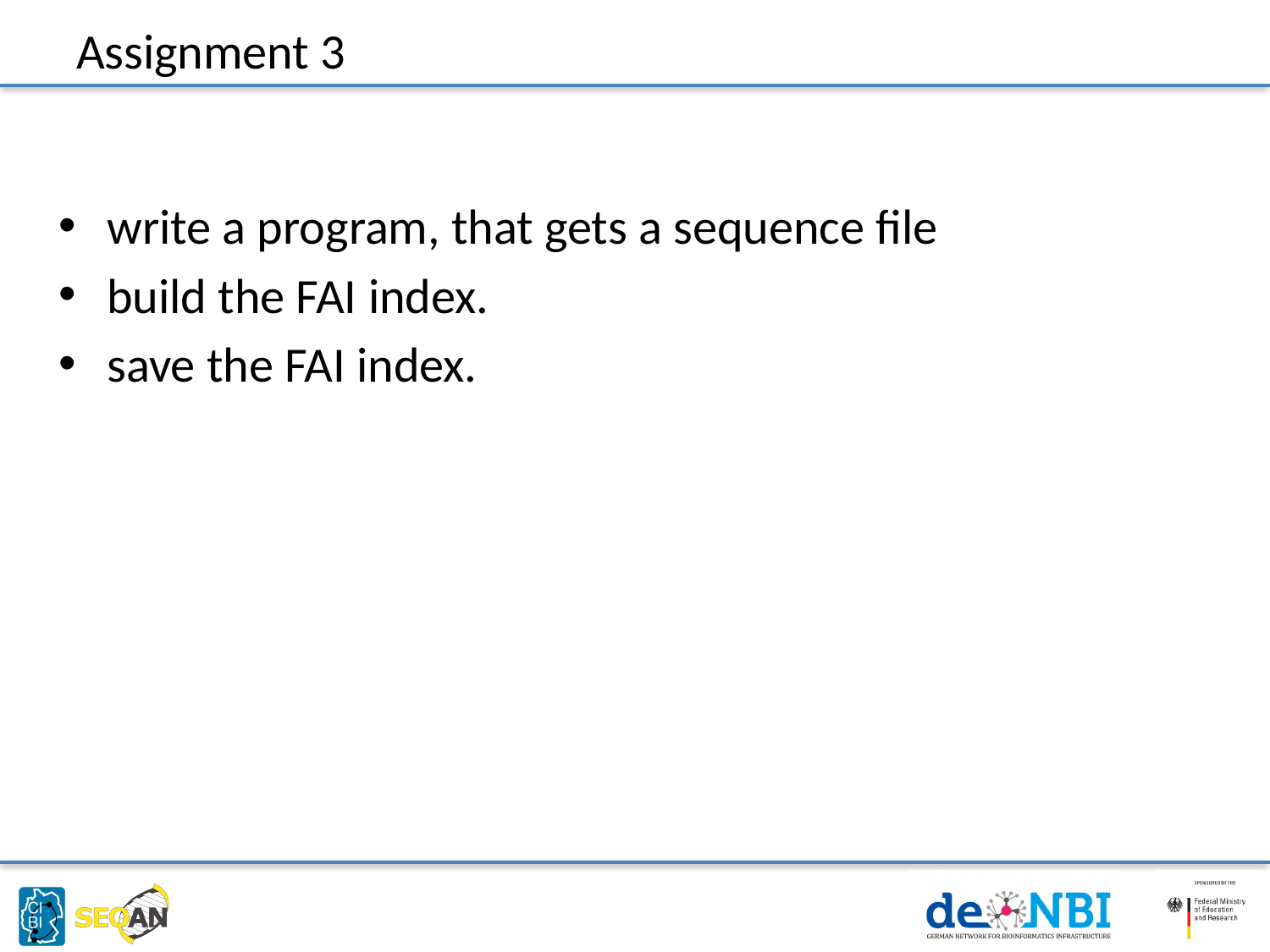

# Assignment 3
write a program, that gets a sequence file
build the FAI index.
save the FAI index.